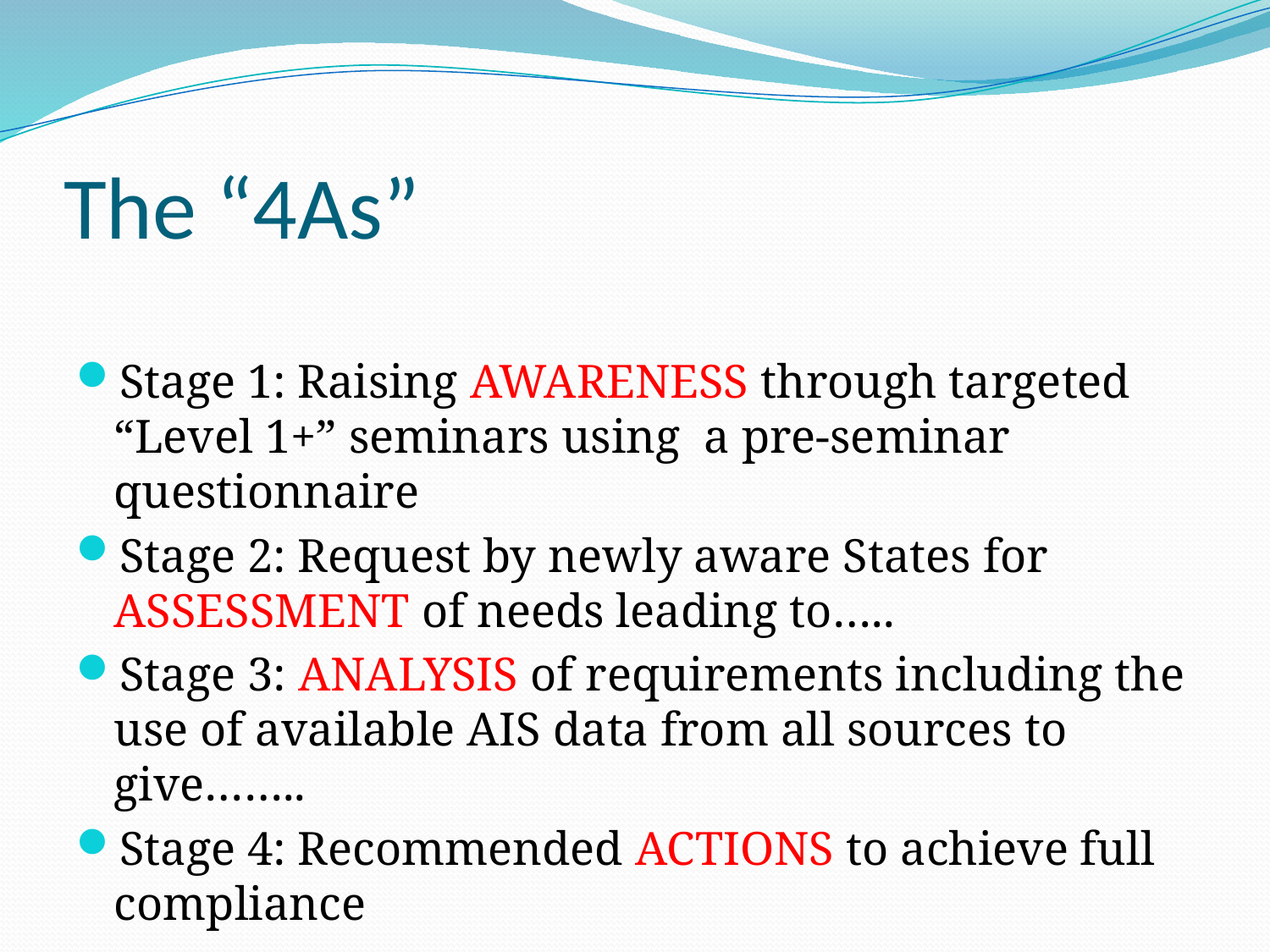

# The “4As”
Stage 1: Raising AWARENESS through targeted “Level 1+” seminars using  a pre-seminar questionnaire
Stage 2: Request by newly aware States for ASSESSMENT of needs leading to…..
Stage 3: ANALYSIS of requirements including the use of available AIS data from all sources to give……..
Stage 4: Recommended ACTIONS to achieve full compliance